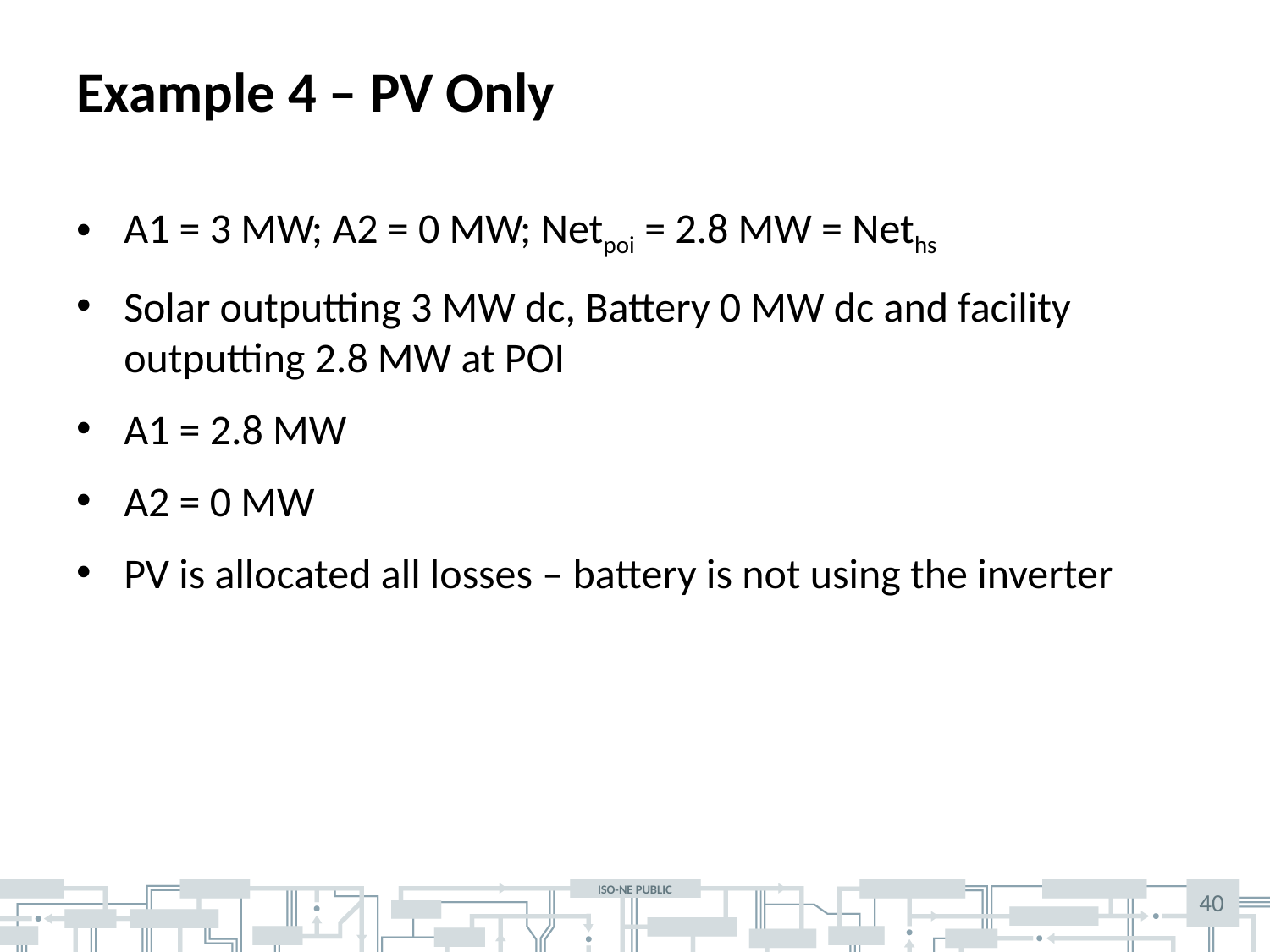

# Example 4 – PV Only
A1 = 3 MW; A2 = 0 MW; Netpoi = 2.8 MW = Neths
Solar outputting 3 MW dc, Battery 0 MW dc and facility outputting 2.8 MW at POI
A1 = 2.8 MW
A2 = 0 MW
PV is allocated all losses – battery is not using the inverter
40